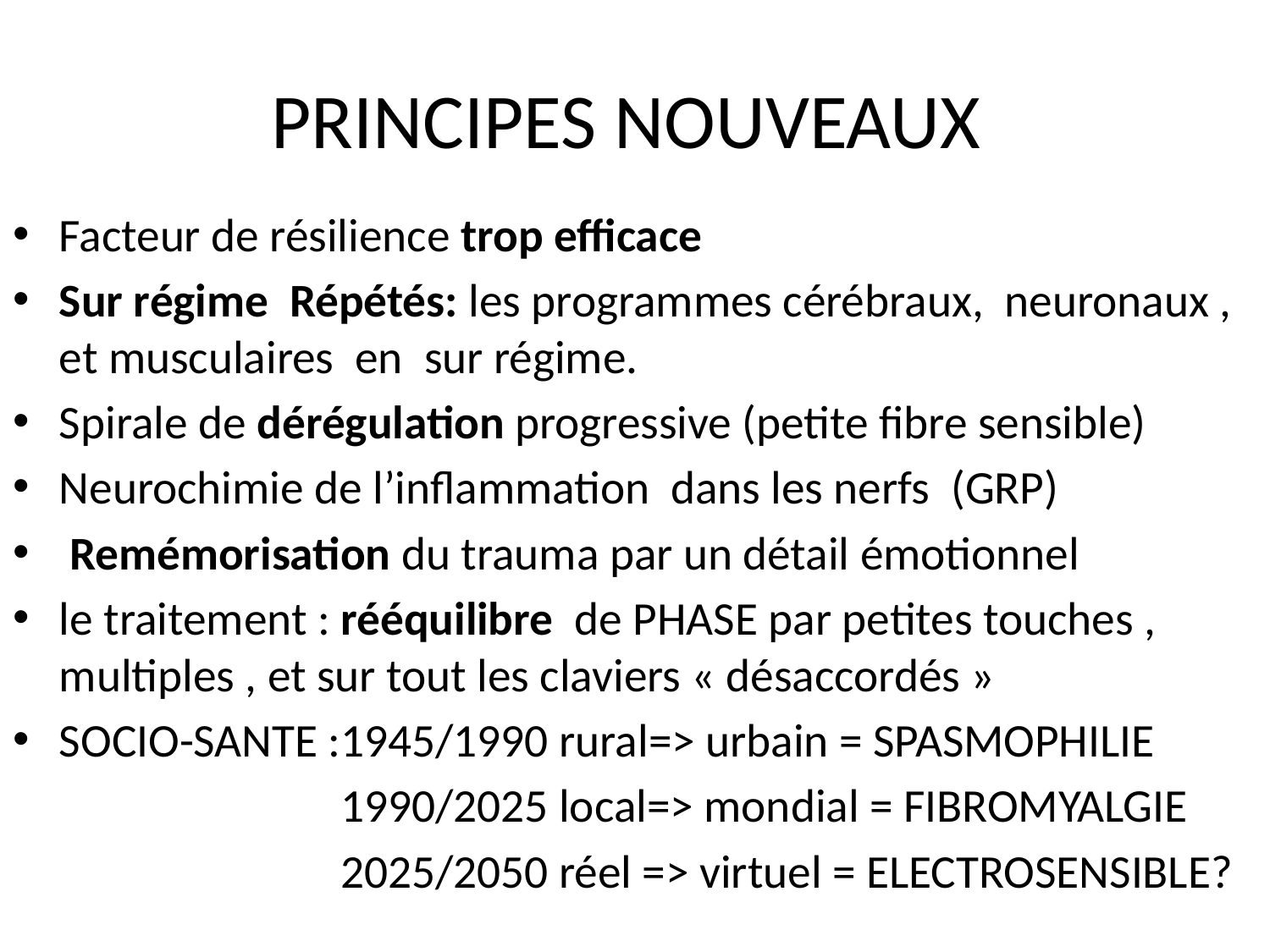

# PRINCIPES NOUVEAUX
Facteur de résilience trop efficace
Sur régime  Répétés: les programmes cérébraux,  neuronaux , et musculaires  en  sur régime.
Spirale de dérégulation progressive (petite fibre sensible)
Neurochimie de l’inflammation  dans les nerfs  (GRP)
 Remémorisation du trauma par un détail émotionnel
le traitement : rééquilibre  de PHASE par petites touches , multiples , et sur tout les claviers « désaccordés »
SOCIO-SANTE :1945/1990 rural=> urbain = SPASMOPHILIE
                               1990/2025 local=> mondial = FIBROMYALGIE
                               2025/2050 réel => virtuel = ELECTROSENSIBLE?